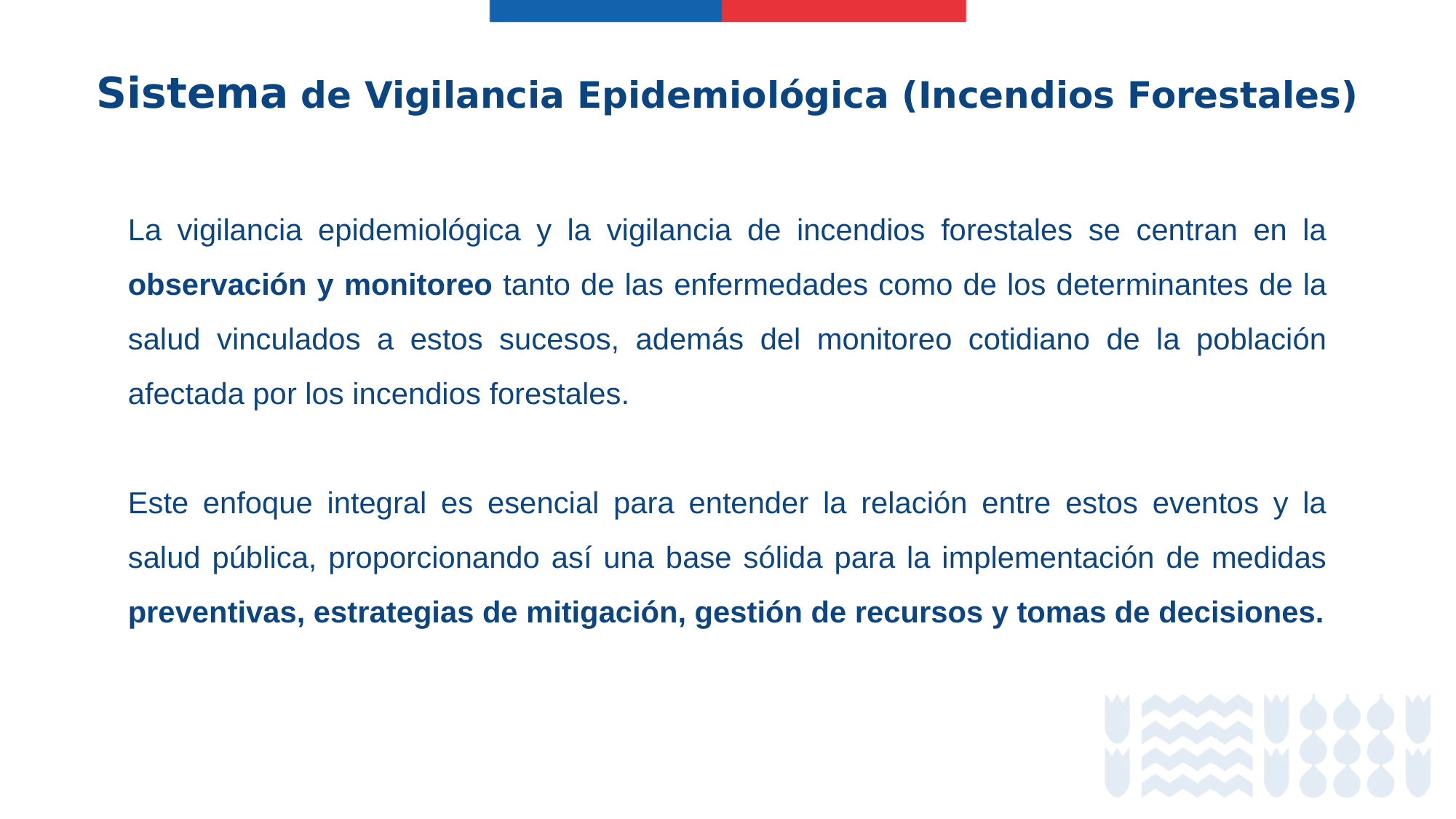

Sistema de Vigilancia Epidemiológica (Incendios Forestales)
La vigilancia epidemiológica y la vigilancia de incendios forestales se centran en la observación y monitoreo tanto de las enfermedades como de los determinantes de la salud vinculados a estos sucesos, además del monitoreo cotidiano de la población afectada por los incendios forestales.

Este enfoque integral es esencial para entender la relación entre estos eventos y la salud pública, proporcionando así una base sólida para la implementación de medidas preventivas, estrategias de mitigación, gestión de recursos y tomas de decisiones.